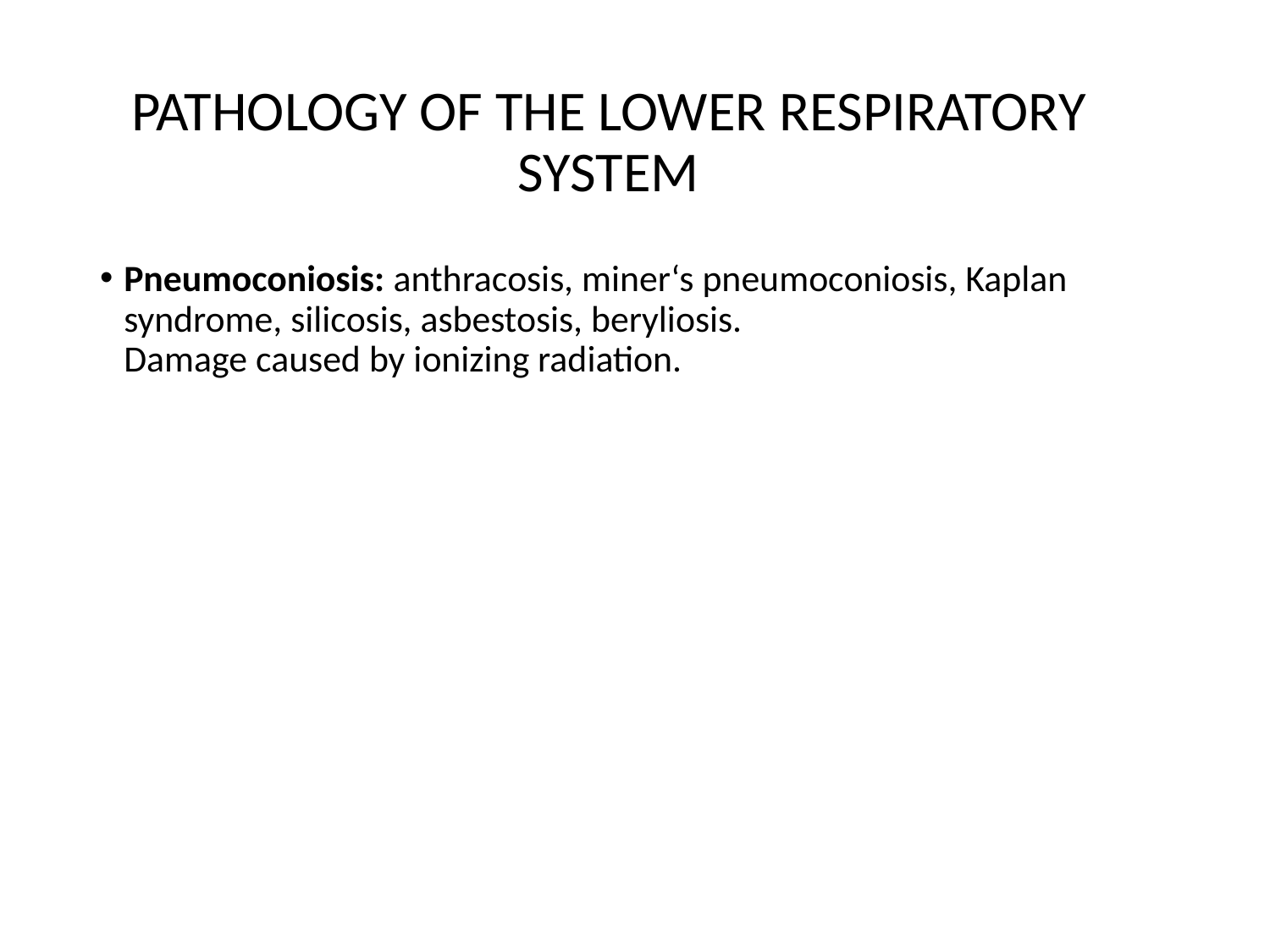

# PATHOLOGY OF THE LOWER RESPIRATORY SYSTEM
Pneumoconiosis: anthracosis, miner‘s pneumoconiosis, Kaplan syndrome, silicosis, asbestosis, beryliosis.                                           Damage caused by ionizing radiation.